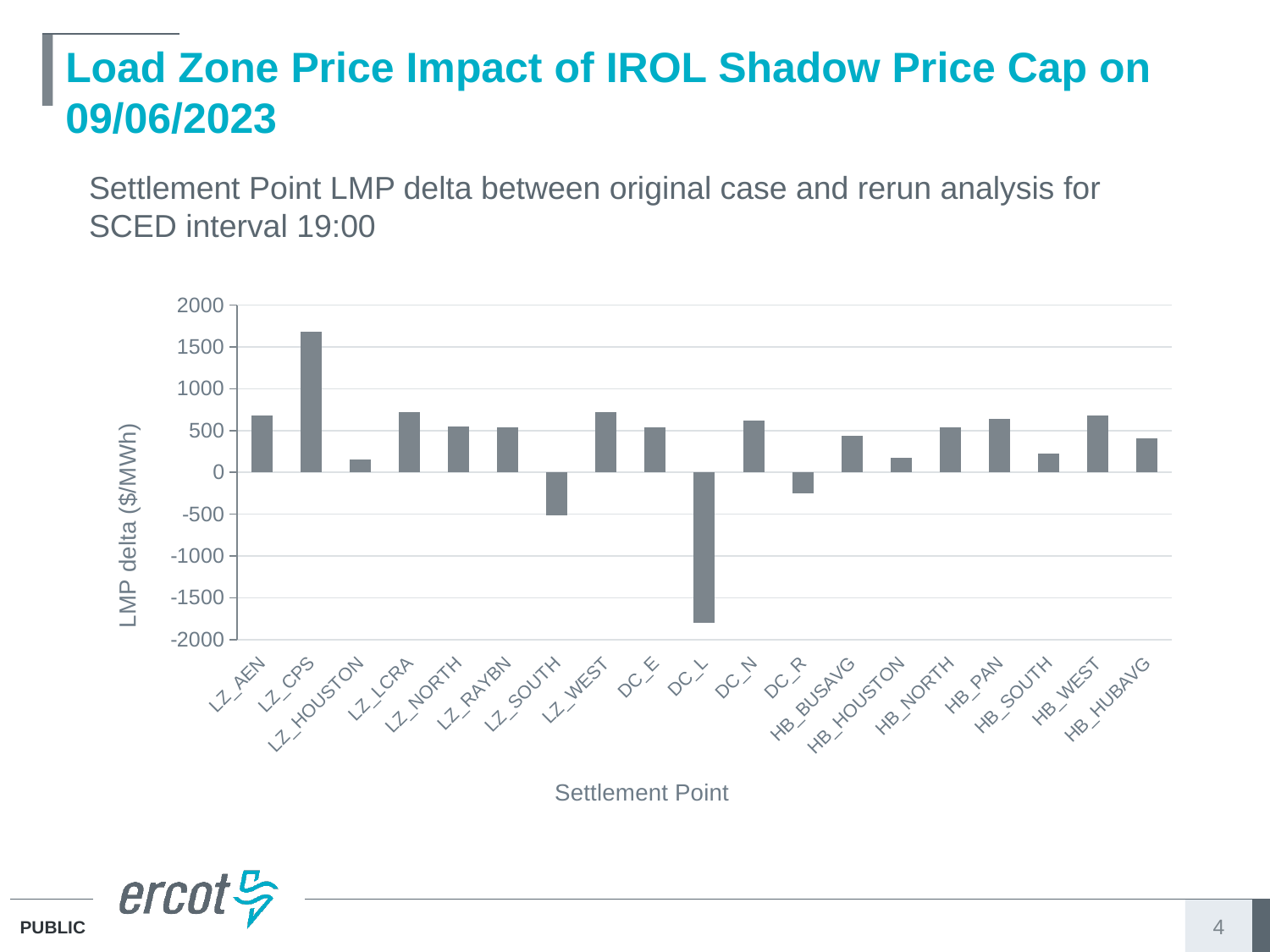

# Load Zone Price Impact of IROL Shadow Price Cap on 09/06/2023

Settlement Point LMP delta between original case and rerun analysis for SCED interval 19:00

### Chart

| Category | LMP delta |
|---|---|
| LZ_AEN | 683.42416957145 |
| LZ_CPS | 1679.8858332546106 |
| LZ_HOUSTON | 157.42429346171048 |
| LZ_LCRA | 724.6314980177904 |
| LZ_NORTH | 544.2314512569701 |
| LZ_RAYBN | 535.5428439348707 |
| LZ_SOUTH | -512.2954124872704 |
| LZ_WEST | 719.7672901466703 |
| DC_E | 540.2904375341795 |
| DC_L | -1793.5357124658199 |
| DC_N | 618.1514175341799 |
| DC_R | -246.1404381689504 |
| HB_BUSAVG | 433.61864040823 |
| HB_HOUSTON | 169.65441636751075 |
| HB_NORTH | 535.1770733187495 |
| HB_PAN | 635.4489279887202 |
| HB_SOUTH | 225.66991932097062 |
| HB_WEST | 681.2875109459401 |
| HB_HUBAVG | 402.94722998829 |
4